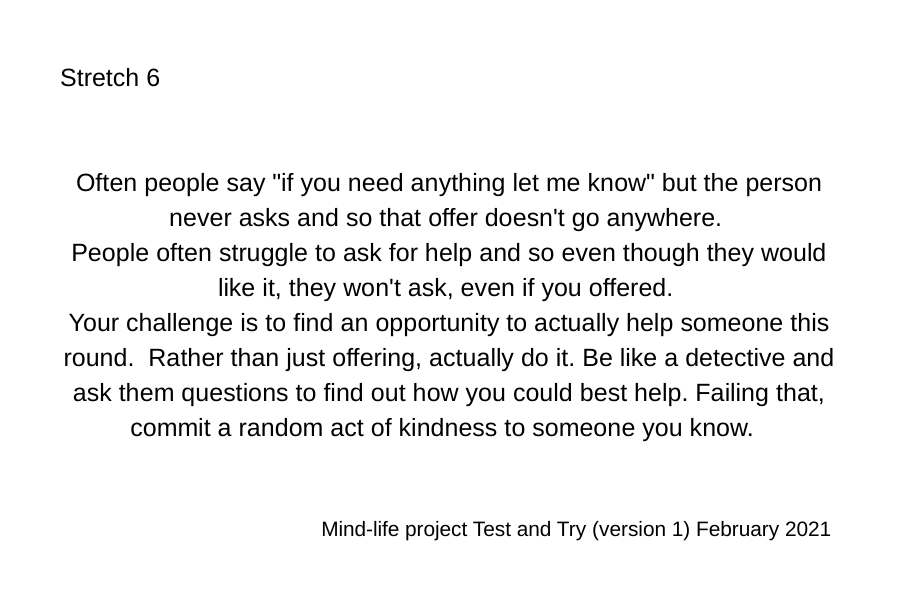

Stretch 6
Often people say "if you need anything let me know" but the person never asks and so that offer doesn't go anywhere.
People often struggle to ask for help and so even though they would like it, they won't ask, even if you offered.
Your challenge is to find an opportunity to actually help someone this round.  Rather than just offering, actually do it. Be like a detective and ask them questions to find out how you could best help. Failing that, commit a random act of kindness to someone you know.
Mind-life project Test and Try (version 1) February 2021